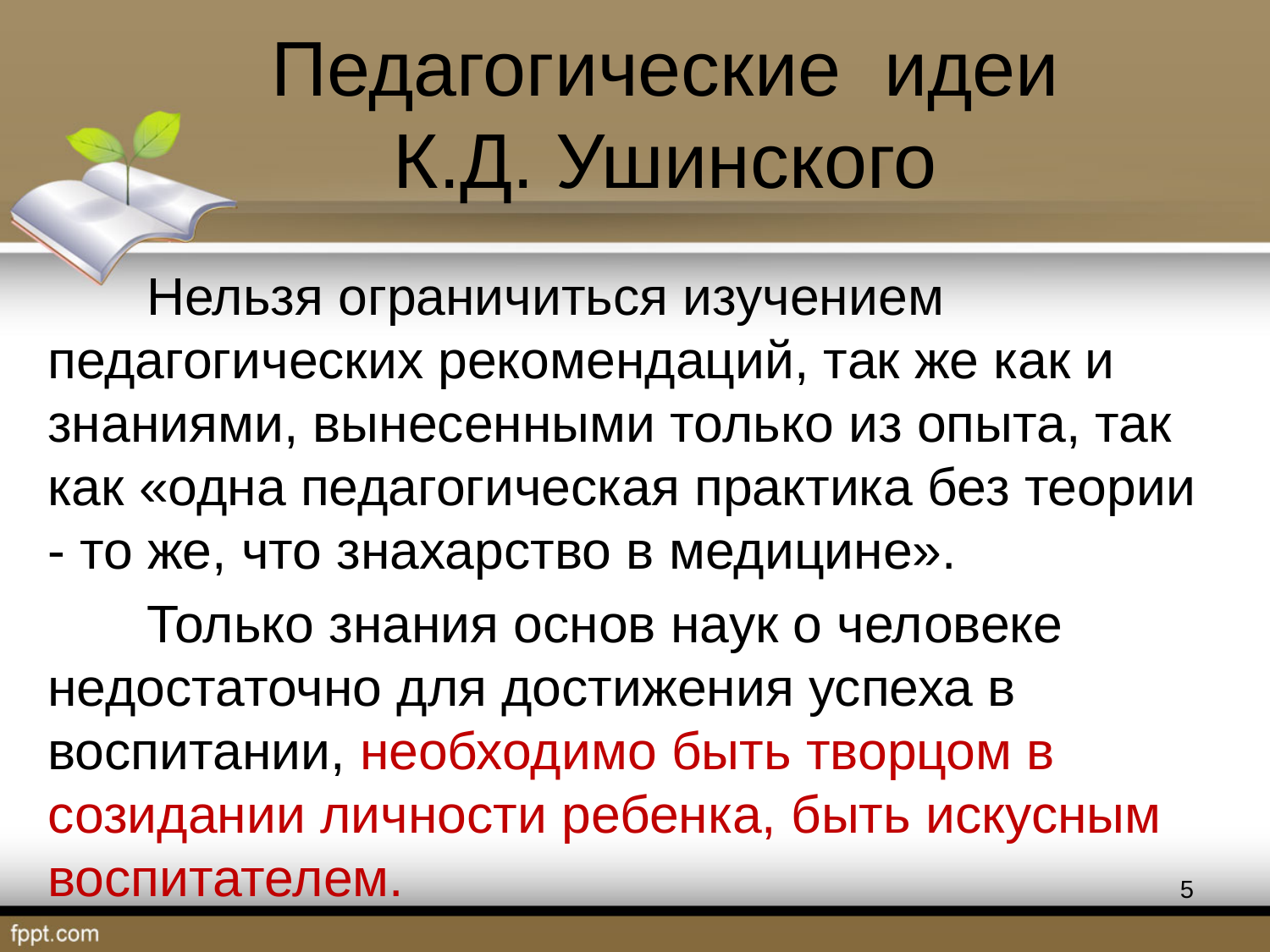

# Педагогические  идеи К.Д. Ушинского
Нельзя ограничиться изучением педагогических рекомендаций, так же как и знаниями, вынесенными только из опыта, так как «одна педагогическая практика без теории - то же, что знахарство в медицине».
Только знания основ наук о человеке недостаточно для достижения успеха в воспитании, необходимо быть творцом в созидании личности ребенка, быть искусным воспитателем.
5